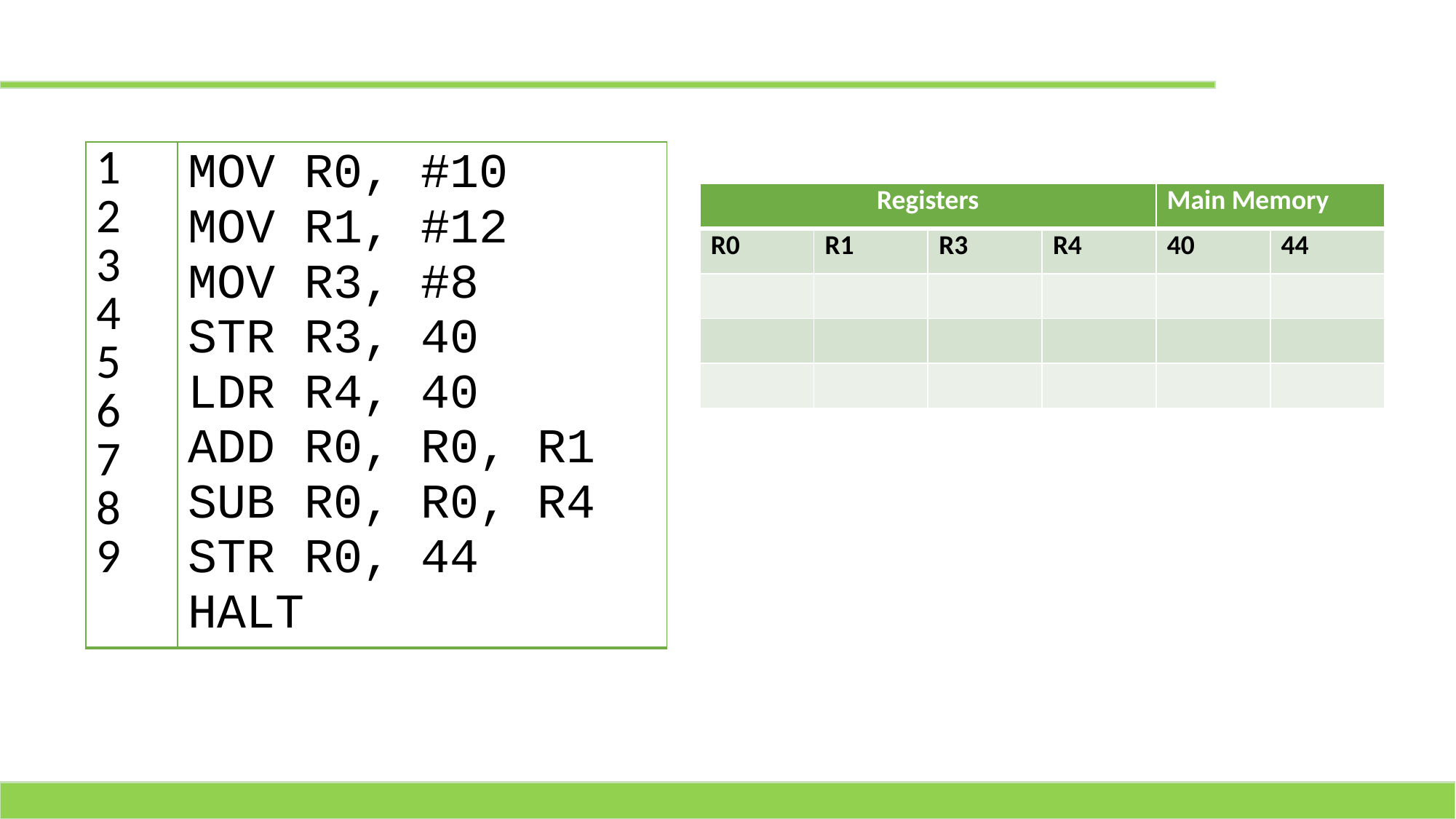

# In pairs, trace the following
| 1 2 3 4 5 6 7 8 9 | MOV R0, #10 MOV R1, #12 MOV R3, #8 STR R3, 40 LDR R4, 40 ADD R0, R0, R1 SUB R0, R0, R4 STR R0, 44 HALT |
| --- | --- |
| Registers |  |  |  | Main Memory |  |
| --- | --- | --- | --- | --- | --- |
| R0 | R1 | R3 | R4 | 40 | 44 |
|  |  |  |  |  |  |
|  |  |  |  |  |  |
|  |  |  |  |  |  |